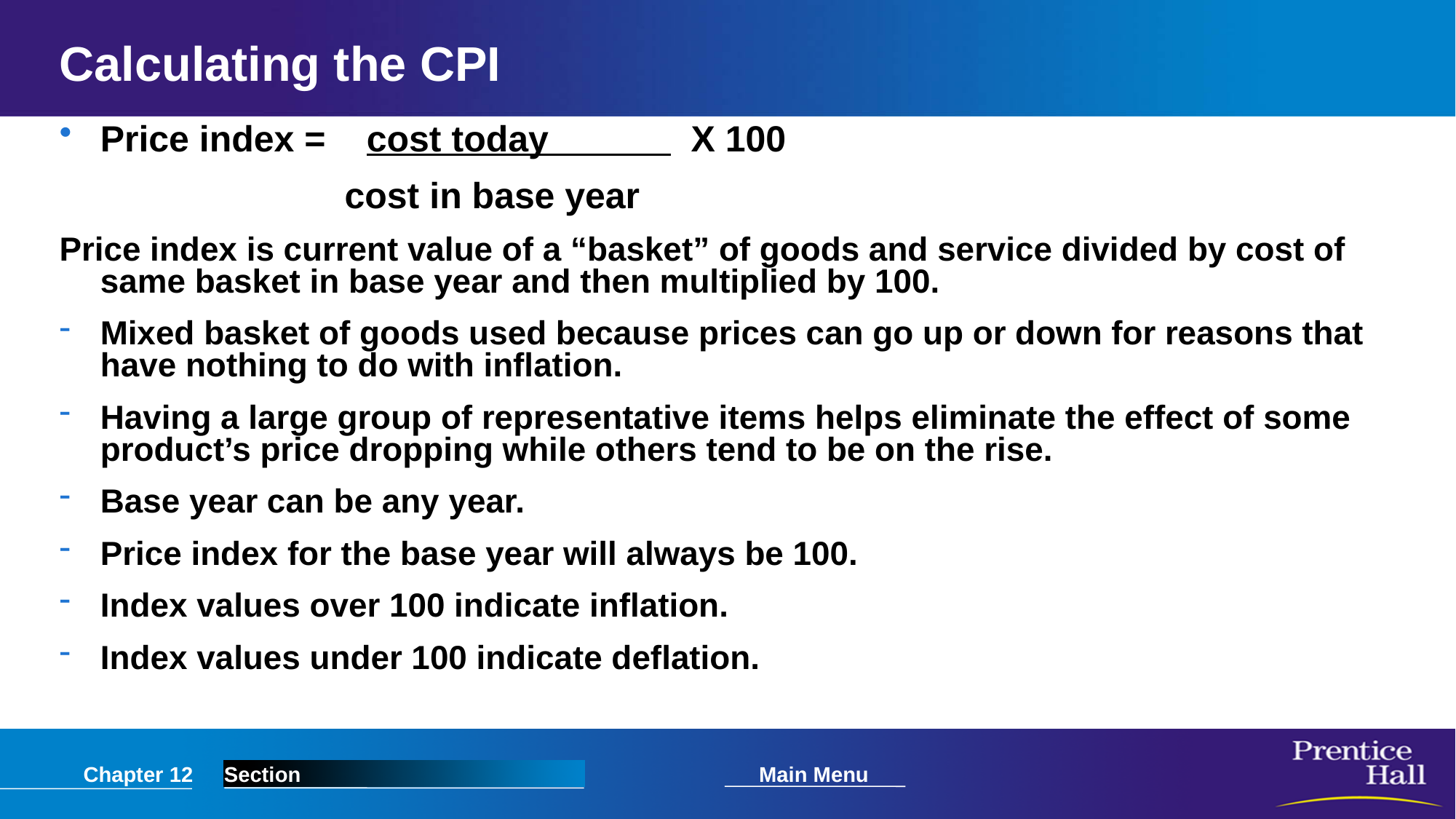

# Calculating the CPI
Price index =    cost today              X 100
                            cost in base year
Price index is current value of a “basket” of goods and service divided by cost of same basket in base year and then multiplied by 100.
Mixed basket of goods used because prices can go up or down for reasons that have nothing to do with inflation.
Having a large group of representative items helps eliminate the effect of some product’s price dropping while others tend to be on the rise.
Base year can be any year.
Price index for the base year will always be 100.
Index values over 100 indicate inflation.
Index values under 100 indicate deflation.